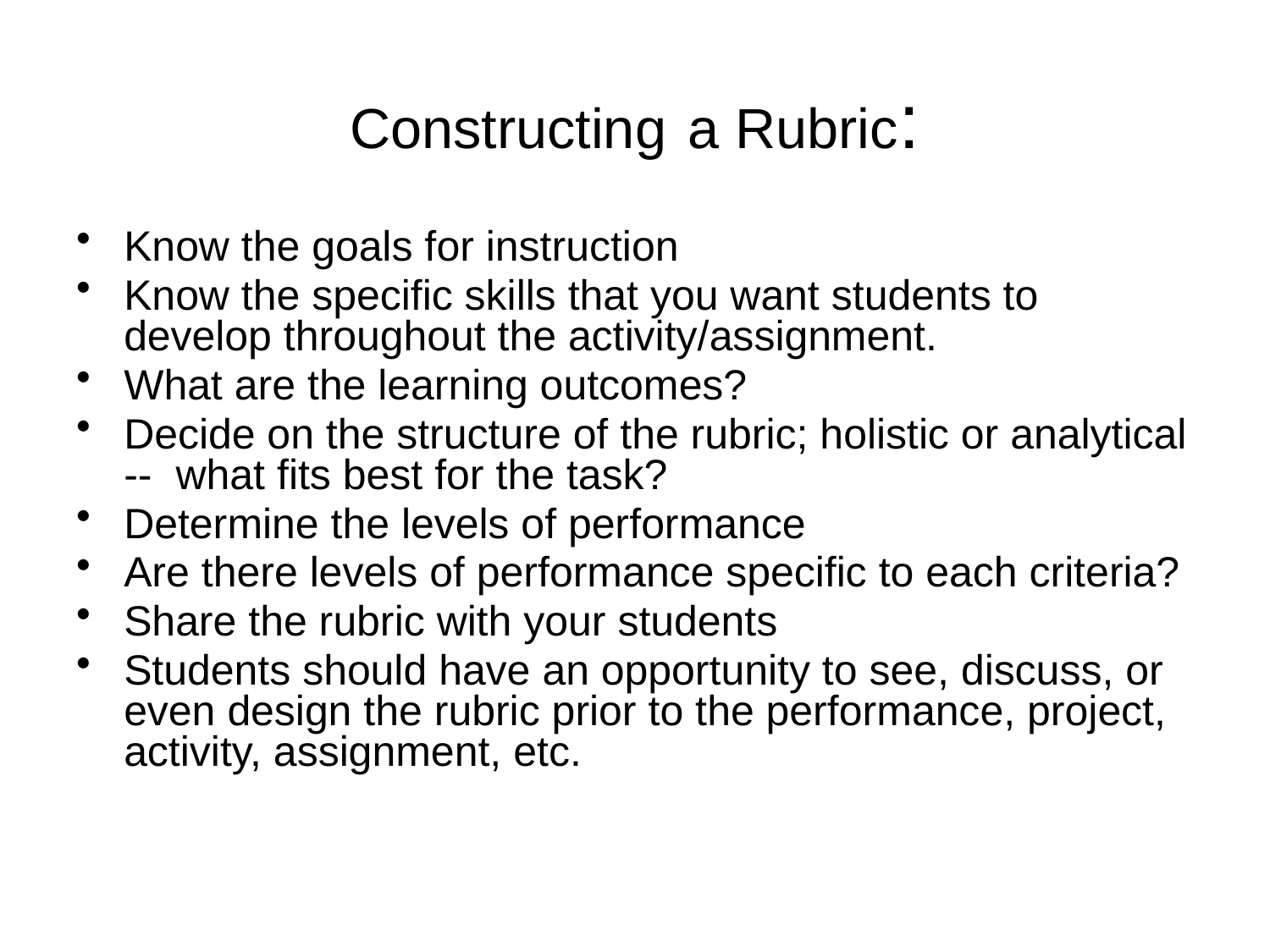

# Constructing a Rubric:
Know the goals for instruction
Know the specific skills that you want students to develop throughout the activity/assignment.
What are the learning outcomes?
Decide on the structure of the rubric; holistic or analytical --  what fits best for the task?
Determine the levels of performance
Are there levels of performance specific to each criteria?
Share the rubric with your students
Students should have an opportunity to see, discuss, or even design the rubric prior to the performance, project, activity, assignment, etc.